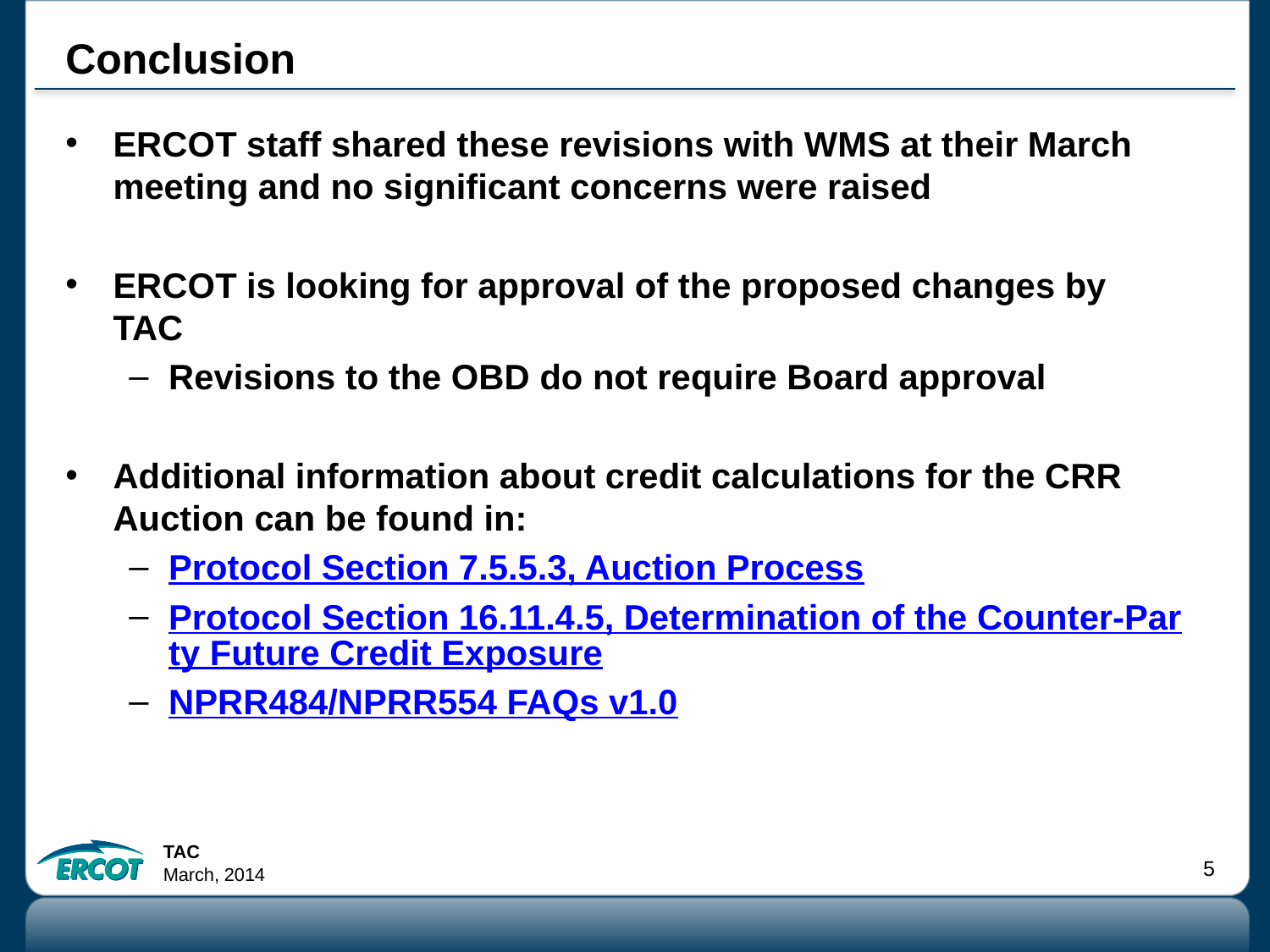

# Conclusion
ERCOT staff shared these revisions with WMS at their March meeting and no significant concerns were raised

ERCOT is looking for approval of the proposed changes by TAC
Revisions to the OBD do not require Board approval

Additional information about credit calculations for the CRR Auction can be found in:
Protocol Section 7.5.5.3, Auction Process
Protocol Section 16.11.4.5, Determination of the Counter-Party Future Credit Exposure
NPRR484/NPRR554 FAQs v1.0